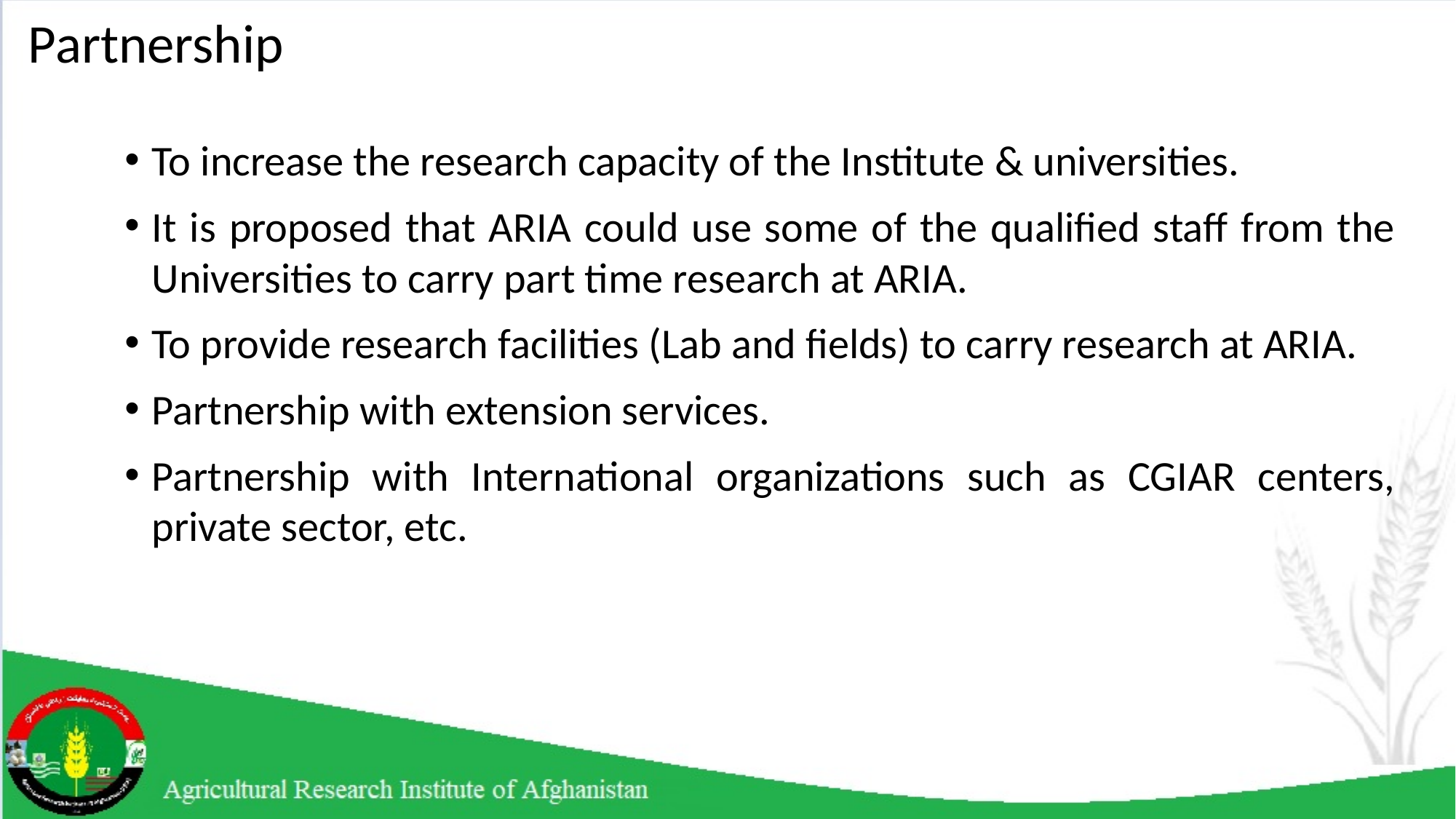

# Partnership
To increase the research capacity of the Institute & universities.
It is proposed that ARIA could use some of the qualified staff from the Universities to carry part time research at ARIA.
To provide research facilities (Lab and fields) to carry research at ARIA.
Partnership with extension services.
Partnership with International organizations such as CGIAR centers, private sector, etc.